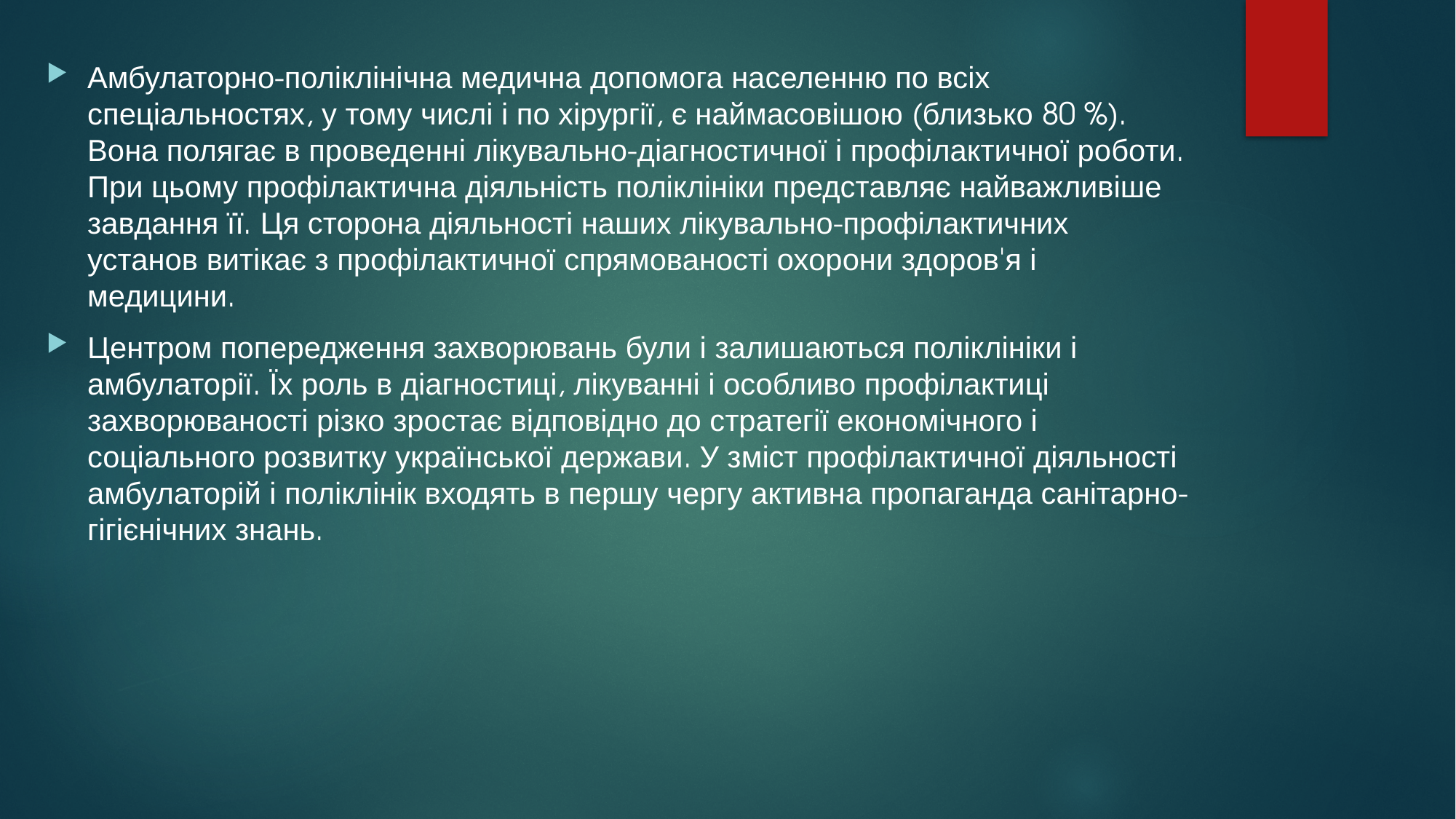

Амбулаторно-поліклінічна медична допомога населенню по всіх спеціальностях, у тому числі і по хірургії, є наймасовішою (близько 80 %). Вона полягає в проведенні лікувально-діагностичної і профілактичної роботи. При цьому профілактична діяльність поліклініки представляє найважливіше завдання її. Ця сторона діяльності наших лікувально-профілактичних установ витікає з профілактичної спрямованості охорони здоров'я і медицини.
Центром попередження захворювань були і залишаються поліклініки і амбулаторії. Їх роль в діагностиці, лікуванні і особливо профілактиці захворюваності різко зростає відповідно до стратегії економічного і соціального розвитку української держави. У зміст профілактичної діяльності амбулаторій і поліклінік входять в першу чергу активна пропаганда санітарно-гігієнічних знань.